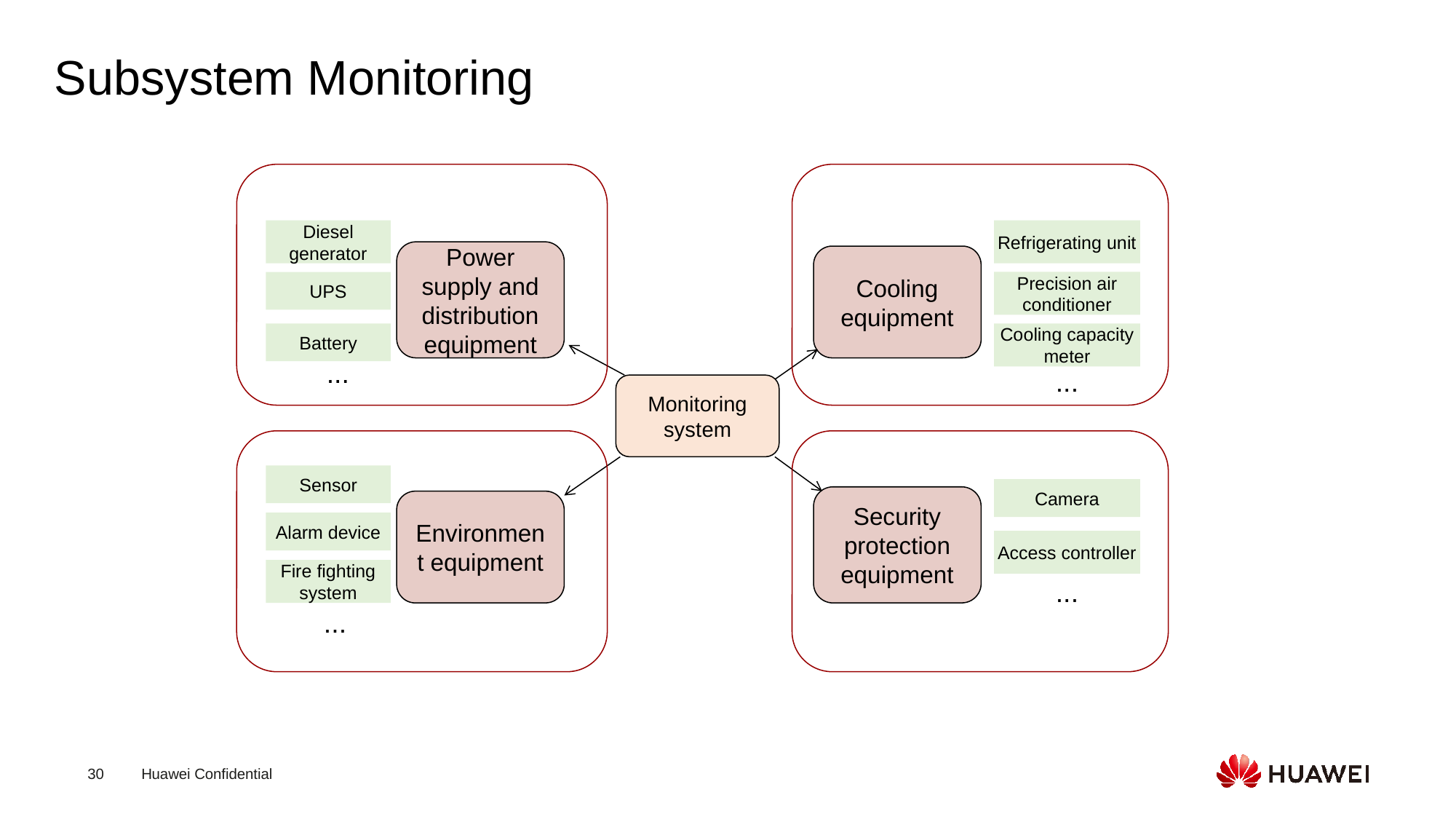

# Subsystem Monitoring

Diesel generator
Refrigerating unit
Power supply and distribution equipment
Cooling equipment
UPS
Precision air conditioner
Battery
Cooling capacity meter
...
...
Monitoring system

Sensor
Camera
Security protection equipment
Environment equipment
Alarm device
Access controller
Fire fighting system
...
...